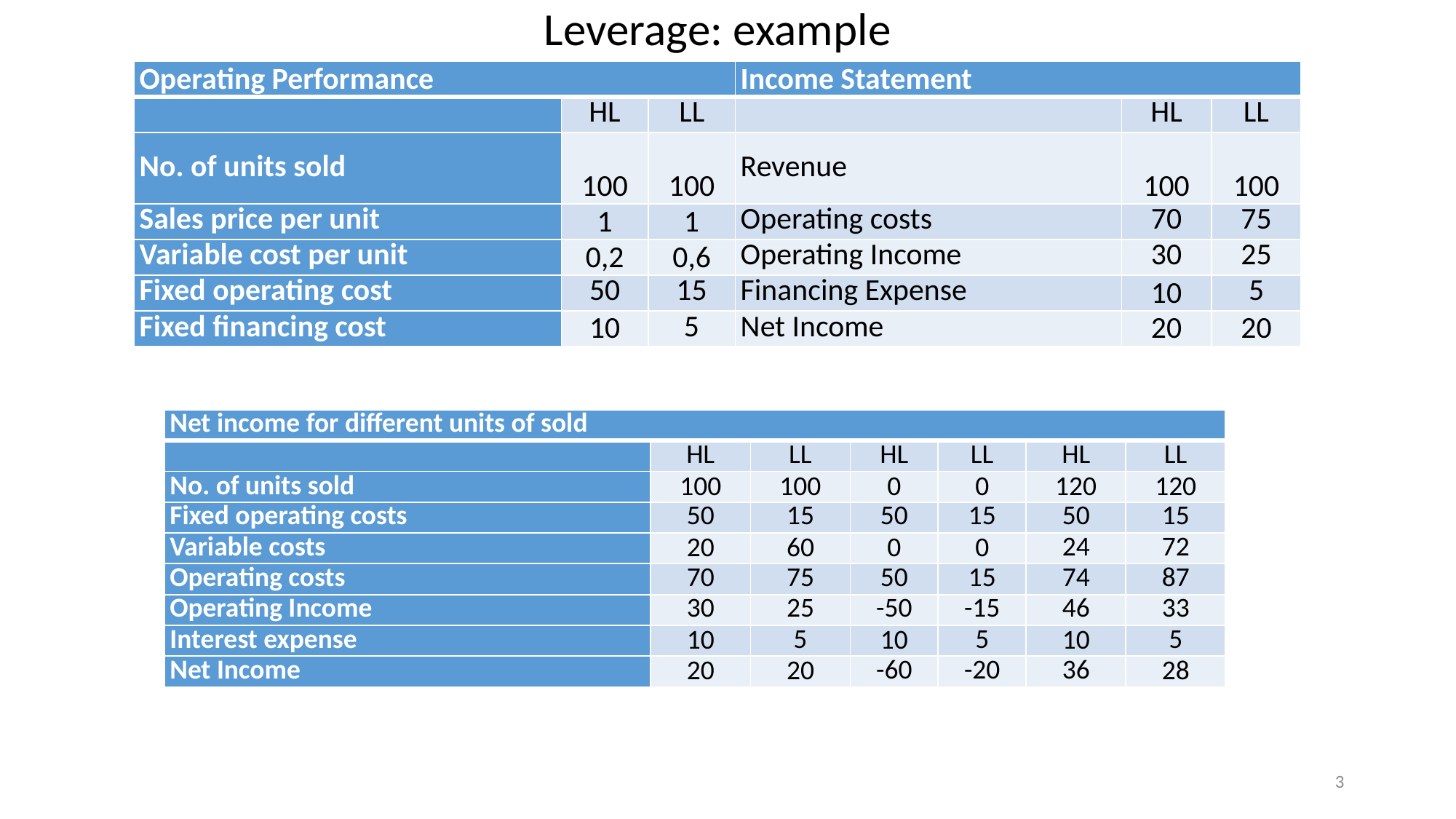

# Leverage: example
| Operating Performance |  |  | Income Statement |  |  |
| --- | --- | --- | --- | --- | --- |
|  | HL | LL |  | HL | LL |
| No. of units sold | 100 | 100 | Revenue | 100 | 100 |
| Sales price per unit | 1 | 1 | Operating costs | 70 | 75 |
| Variable cost per unit | 0,2 | 0,6 | Operating Income | 30 | 25 |
| Fixed operating cost | 50 | 15 | Financing Expense | 10 | 5 |
| Fixed financing cost | 10 | 5 | Net Income | 20 | 20 |
| Net income for different units of sold |  |  |  |  |  |  |
| --- | --- | --- | --- | --- | --- | --- |
|  | HL | LL | HL | LL | HL | LL |
| No. of units sold | 100 | 100 | 0 | 0 | 120 | 120 |
| Fixed operating costs | 50 | 15 | 50 | 15 | 50 | 15 |
| Variable costs | 20 | 60 | 0 | 0 | 24 | 72 |
| Operating costs | 70 | 75 | 50 | 15 | 74 | 87 |
| Operating Income | 30 | 25 | -50 | -15 | 46 | 33 |
| Interest expense | 10 | 5 | 10 | 5 | 10 | 5 |
| Net Income | 20 | 20 | -60 | -20 | 36 | 28 |
3